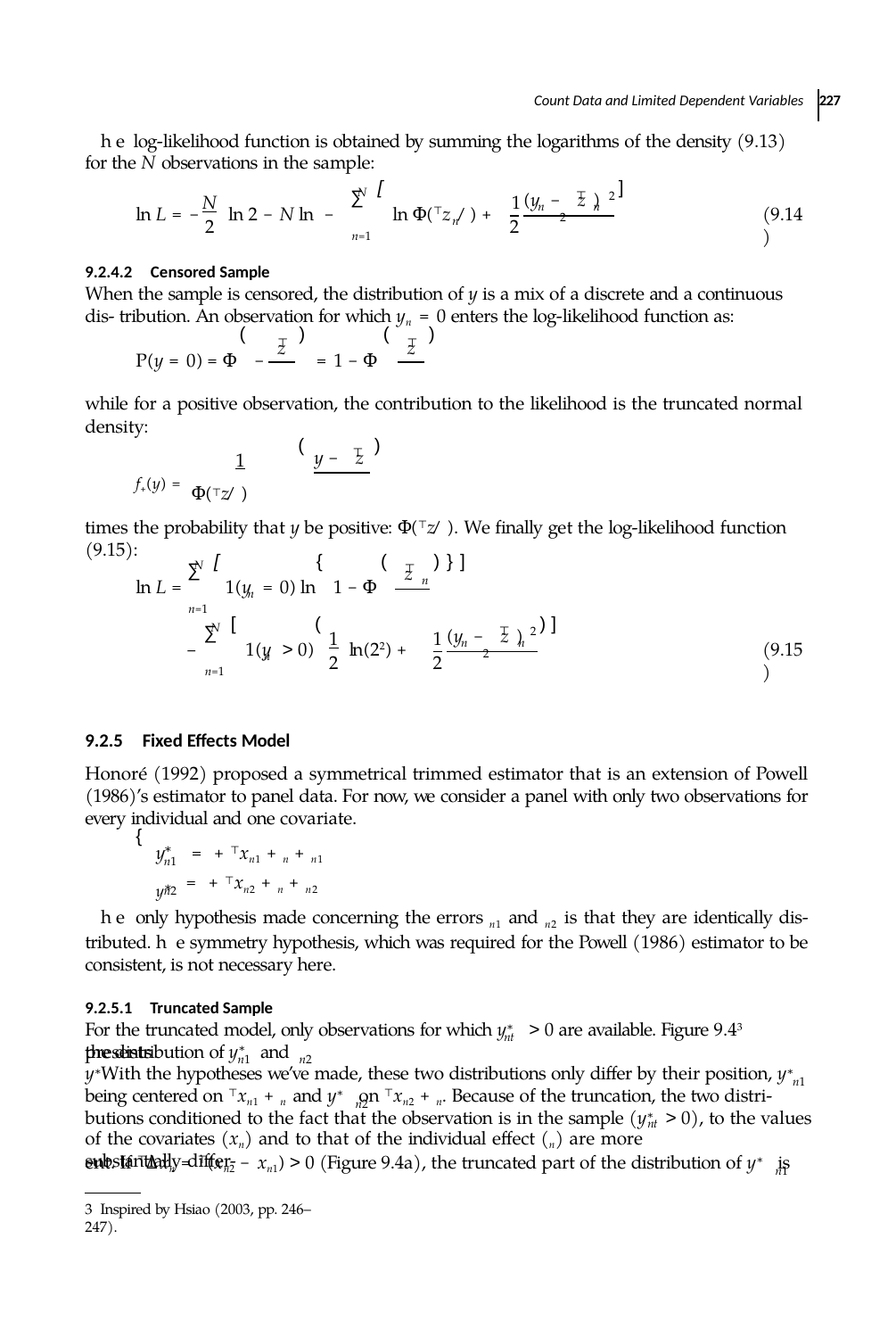

Count Data and Limited Dependent Variables  227

he log-likelihood function is obtained by summing the logarithms of the density (9.13) for the N observations in the sample:

[	]
N
∑
⊤	2
(y −  z )
N	1
n
n
ln L = −	ln 2 − N ln  −	ln Φ(⊤z  ∕) +
(9.14)
2
n
2
2

n=1
9.2.4.2  Censored Sample
When the sample is censored, the distribution of y is a mix of a discrete and a continuous dis- tribution. An observation for which yn = 0 enters the log-likelihood function as:
(	)	(	)
⊤
⊤
 z
 z
= 1 − Φ
P(y = 0) = Φ  −

while for a positive observation, the contribution to the likelihood is the truncated normal density:
(	)
⊤
y −  z
	1
f+(y) = Φ(⊤z∕)
times the probability that y be positive: Φ(⊤z∕). We ﬁnally get the log-likelihood function (9.15):

[	{	(	)}]
N
∑
⊤
 z
n
ln L =	1(y = 0) ln	1 − Φ
n

n=1
[	(
)]
N
∑
⊤
2
(y −  z )
1
1
n	n
–	1(y > 0)	ln(22) +
(9.15)
2
n
2
2

n=1
9.2.5  Fixed Effects Model
Honoré (1992) proposed a symmetrical trimmed estimator that is an extension of Powell (1986)’s estimator to panel data. For now, we consider a panel with only two observations for every individual and one covariate.
{
∗
y	=  + ⊤xn1 + n + n1
n1
y∗
=  + ⊤xn2 + n + n2
n2
he only hypothesis made concerning the errors n1 and n2 is that they are identically dis- tributed. he symmetry hypothesis, which was required for the Powell (1986) estimator to be consistent, is not necessary here.
9.2.5.1  Truncated Sample
For the truncated model, only observations for which y∗ > 0 are available. Figure 9.43 presents
nt
the distribution of y∗ and y∗ .
n1	n2
With the hypotheses we’ve made, these two distributions only differ by their position, y∗
n1
being centered on ⊤xn1 + n and y∗ on ⊤xn2 + n. Because of the truncation, the two distri-
n2
butions conditioned to the fact that the observation is in the sample (y∗ > 0), to the values
nt
of the covariates (xn) and to that of the individual effect (n) are more substantially differ-
ent. If ⊤Δxn = ⊤(xn2 − xn1) > 0 (Figure 9.4a), the truncated part of the distribution of y∗ is
n1

3 Inspired by Hsiao (2003, pp. 246–247).